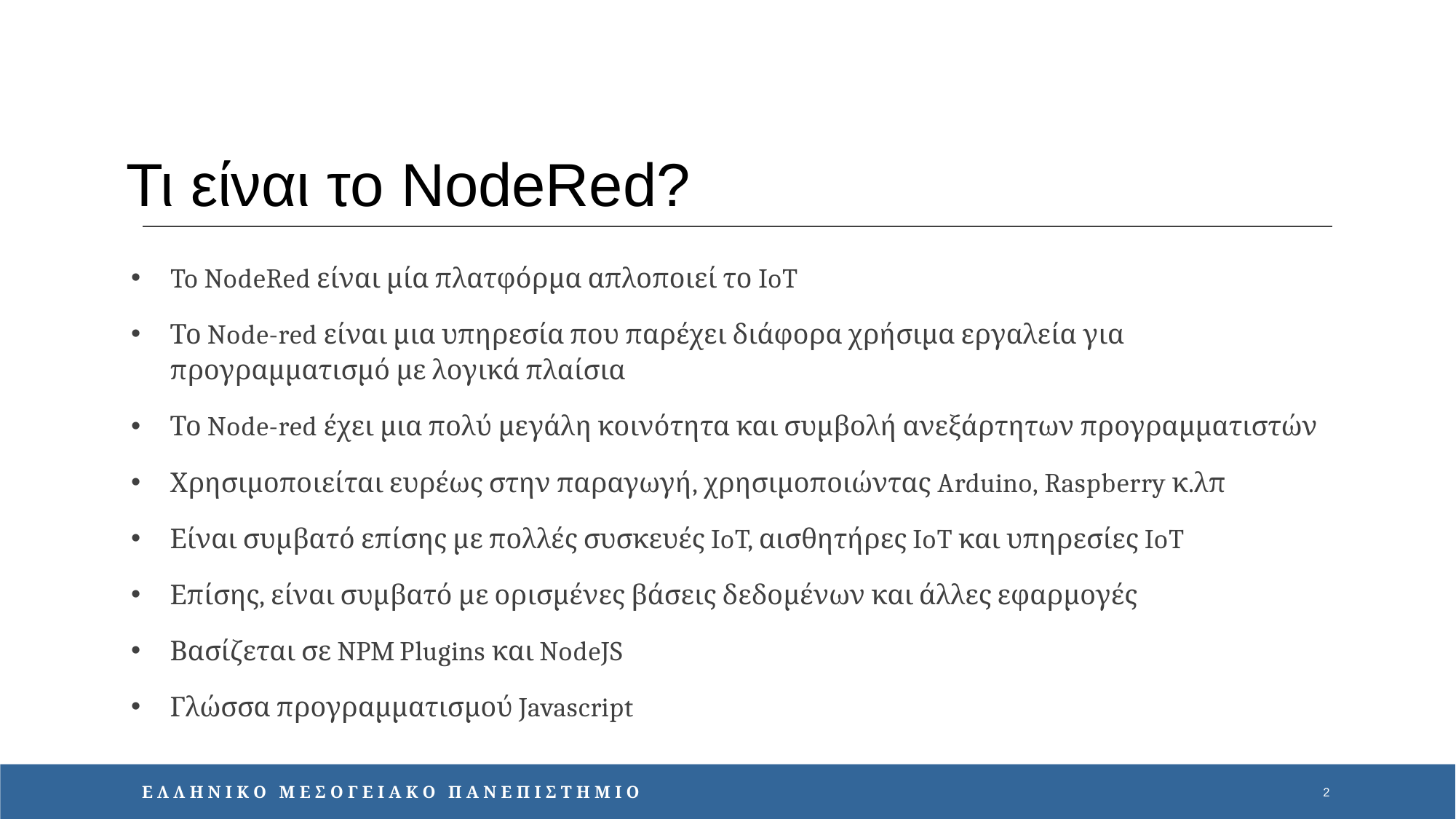

Τι είναι το NodeRed?
To NodeRed είναι μία πλατφόρμα απλοποιεί το IoT
Το Node-red είναι μια υπηρεσία που παρέχει διάφορα χρήσιμα εργαλεία για προγραμματισμό με λογικά πλαίσια
Το Node-red έχει μια πολύ μεγάλη κοινότητα και συμβολή ανεξάρτητων προγραμματιστών
Χρησιμοποιείται ευρέως στην παραγωγή, χρησιμοποιώντας Arduino, Raspberry κ.λπ
Είναι συμβατό επίσης με πολλές συσκευές IoT, αισθητήρες IoT και υπηρεσίες IoT
Επίσης, είναι συμβατό με ορισμένες βάσεις δεδομένων και άλλες εφαρμογές
Βασίζεται σε NPM Plugins και NodeJS
Γλώσσα προγραμματισμού Javascript

ΕΛΛΗΝΙΚΟ ΜΕΣΟΓΕΙΑΚΟ ΠΑΝΕΠΙΣΤΗΜΙΟ
2